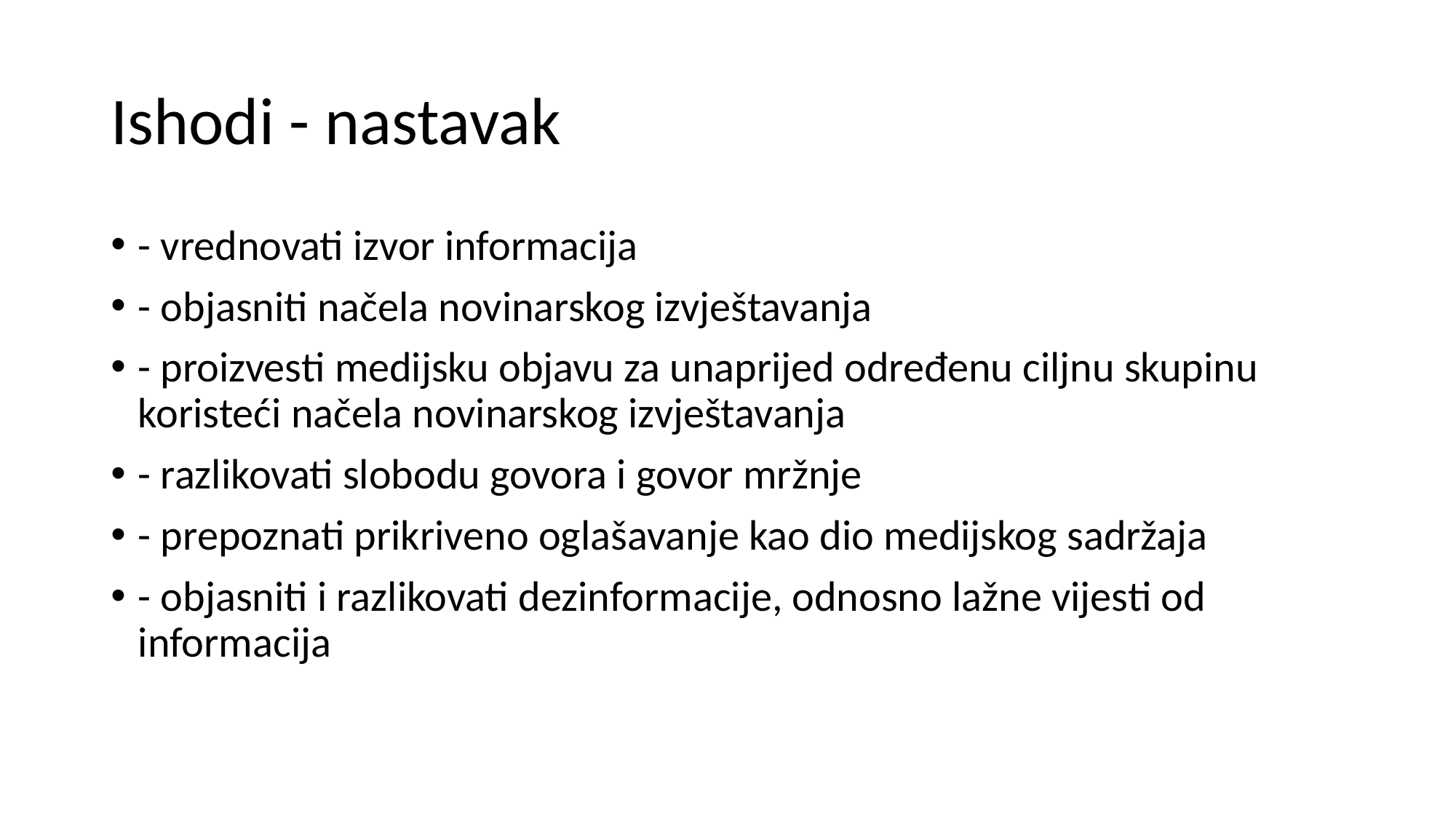

# Ishodi - nastavak
- vrednovati izvor informacija
- objasniti načela novinarskog izvještavanja
- proizvesti medijsku objavu za unaprijed određenu ciljnu skupinu koristeći načela novinarskog izvještavanja
- razlikovati slobodu govora i govor mržnje
- prepoznati prikriveno oglašavanje kao dio medijskog sadržaja
- objasniti i razlikovati dezinformacije, odnosno lažne vijesti od informacija